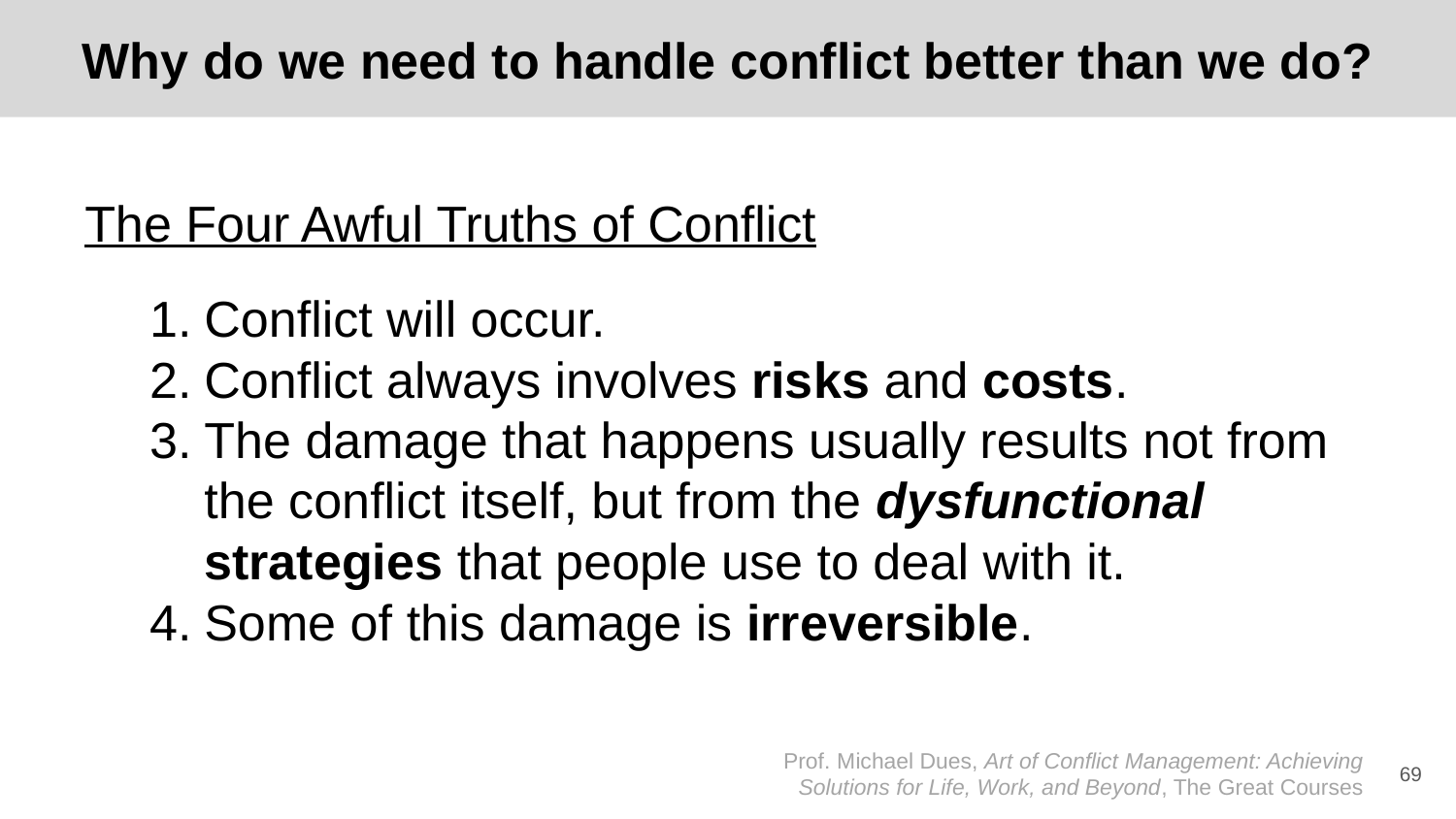

# Why do we need to handle conflict better than we do?
The Four Awful Truths of Conflict
Conflict will occur.
Conflict always involves risks and costs.
The damage that happens usually results not from the conflict itself, but from the dysfunctional strategies that people use to deal with it.
Some of this damage is irreversible.
Prof. Michael Dues, Art of Conflict Management: Achieving Solutions for Life, Work, and Beyond, The Great Courses
69